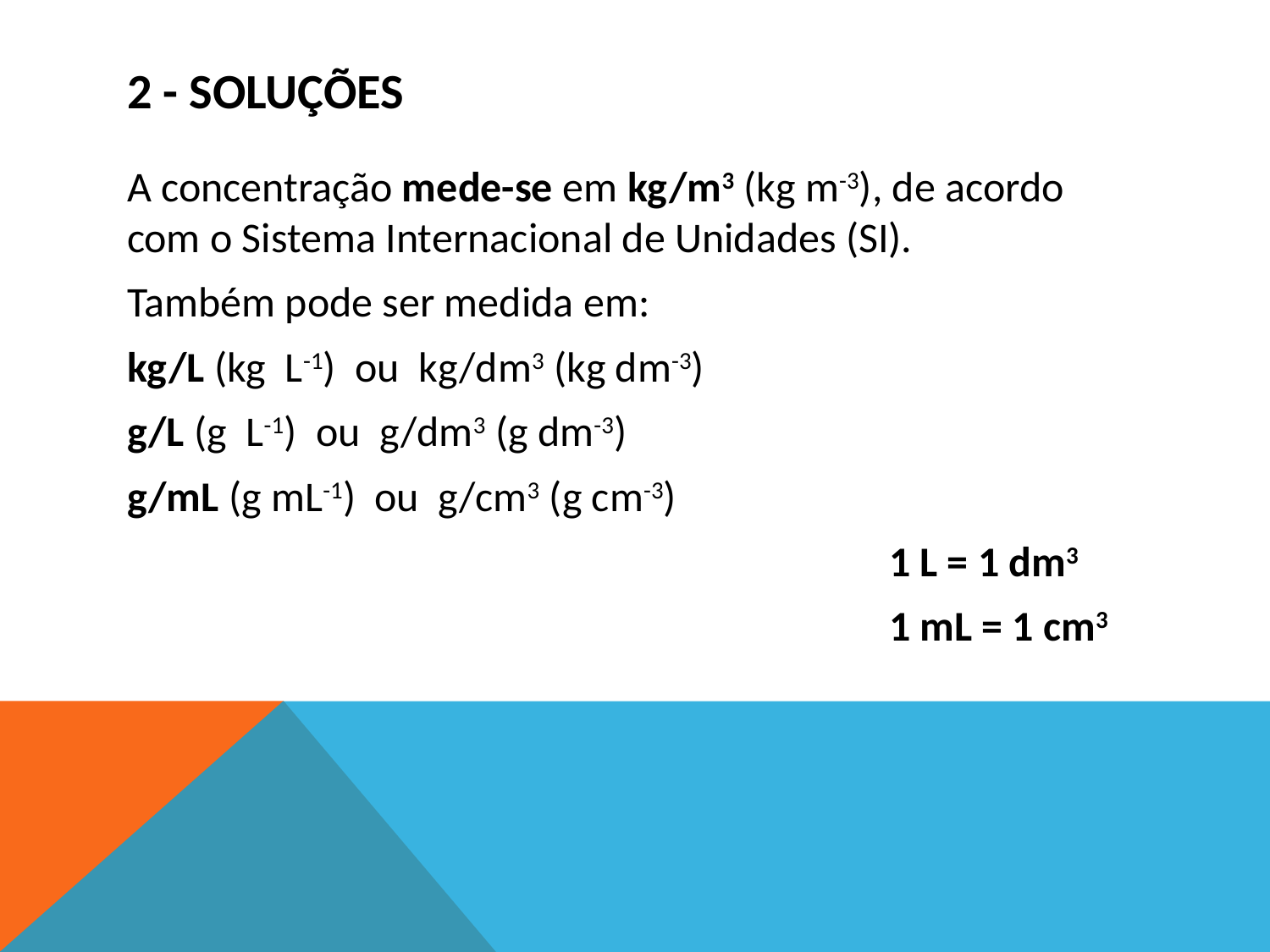

# 2 - SOLUÇÕES
A concentração mede-se em kg/m3 (kg m-3), de acordo com o Sistema Internacional de Unidades (SI).
Também pode ser medida em:
kg/L (kg  L-1)  ou  kg/dm3 (kg dm-3)
g/L (g  L-1)  ou  g/dm3 (g dm-3)
g/mL (g mL-1)  ou  g/cm3 (g cm-3)
						1 L = 1 dm3
						1 mL = 1 cm3